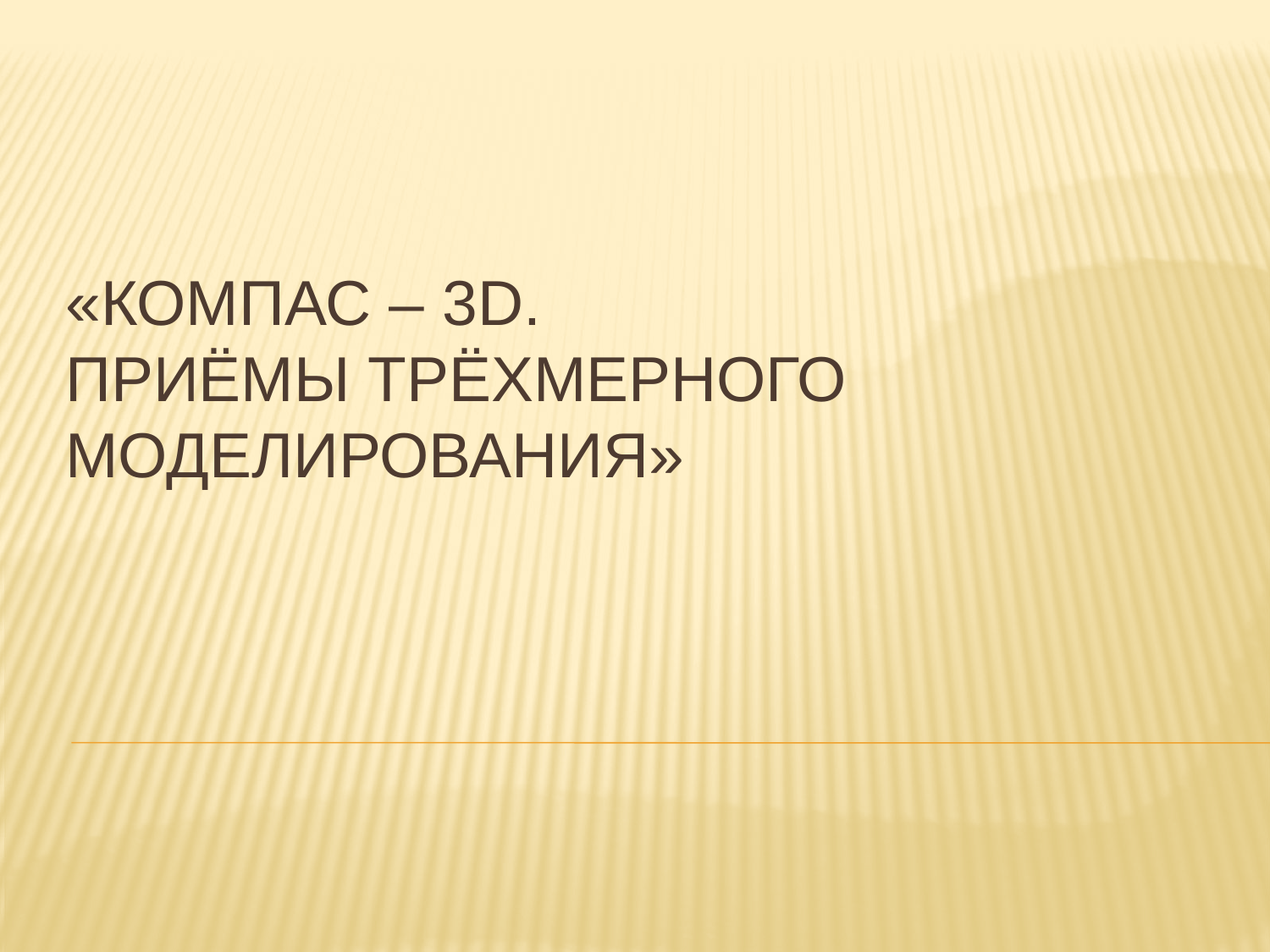

# «КОМПАС – 3D. Приёмы трёхмерного моделирования»